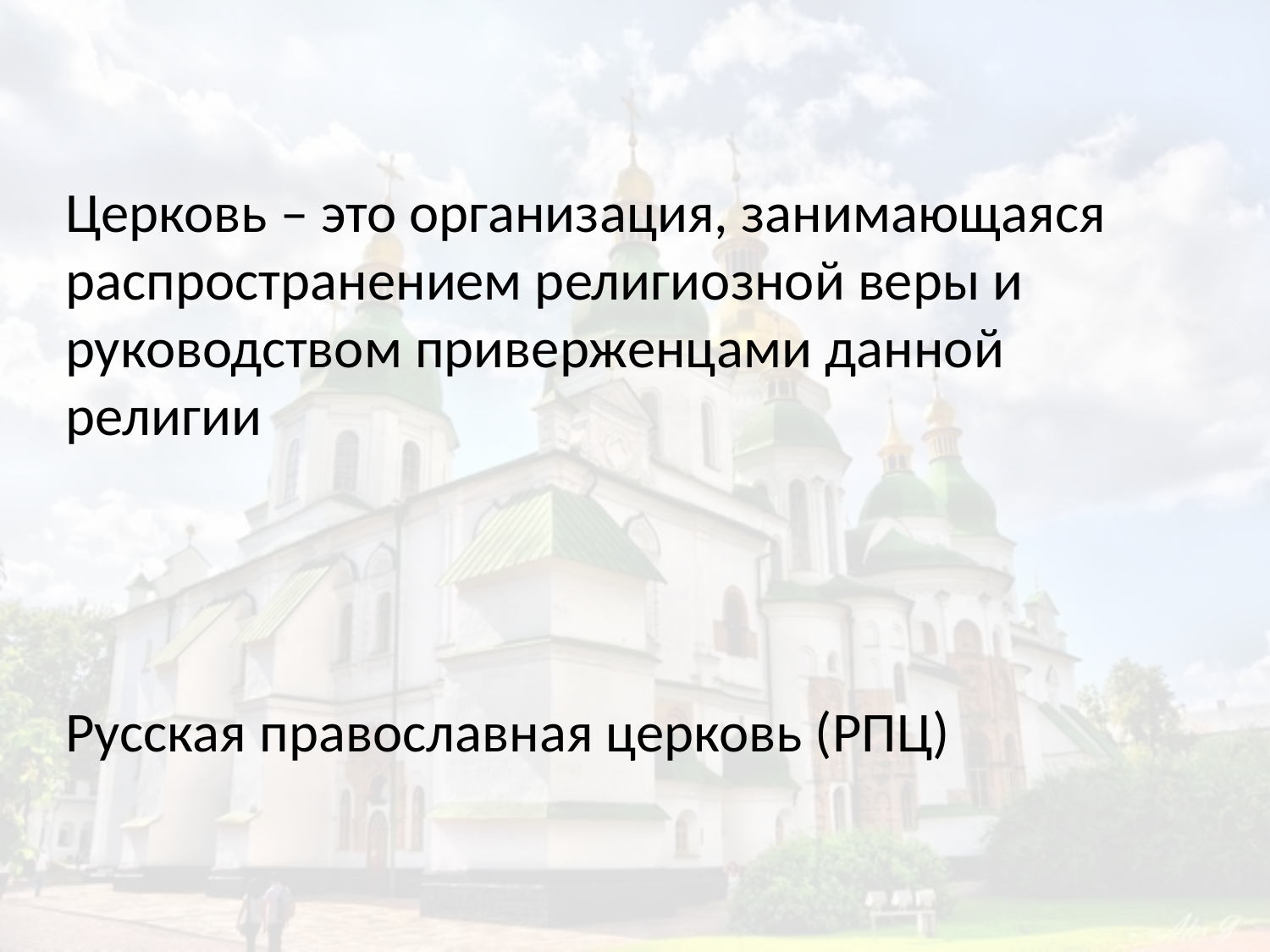

Церковь – это организация, занимающаяся распространением религиозной веры и руководством приверженцами данной религии

Русская православная церковь (РПЦ)